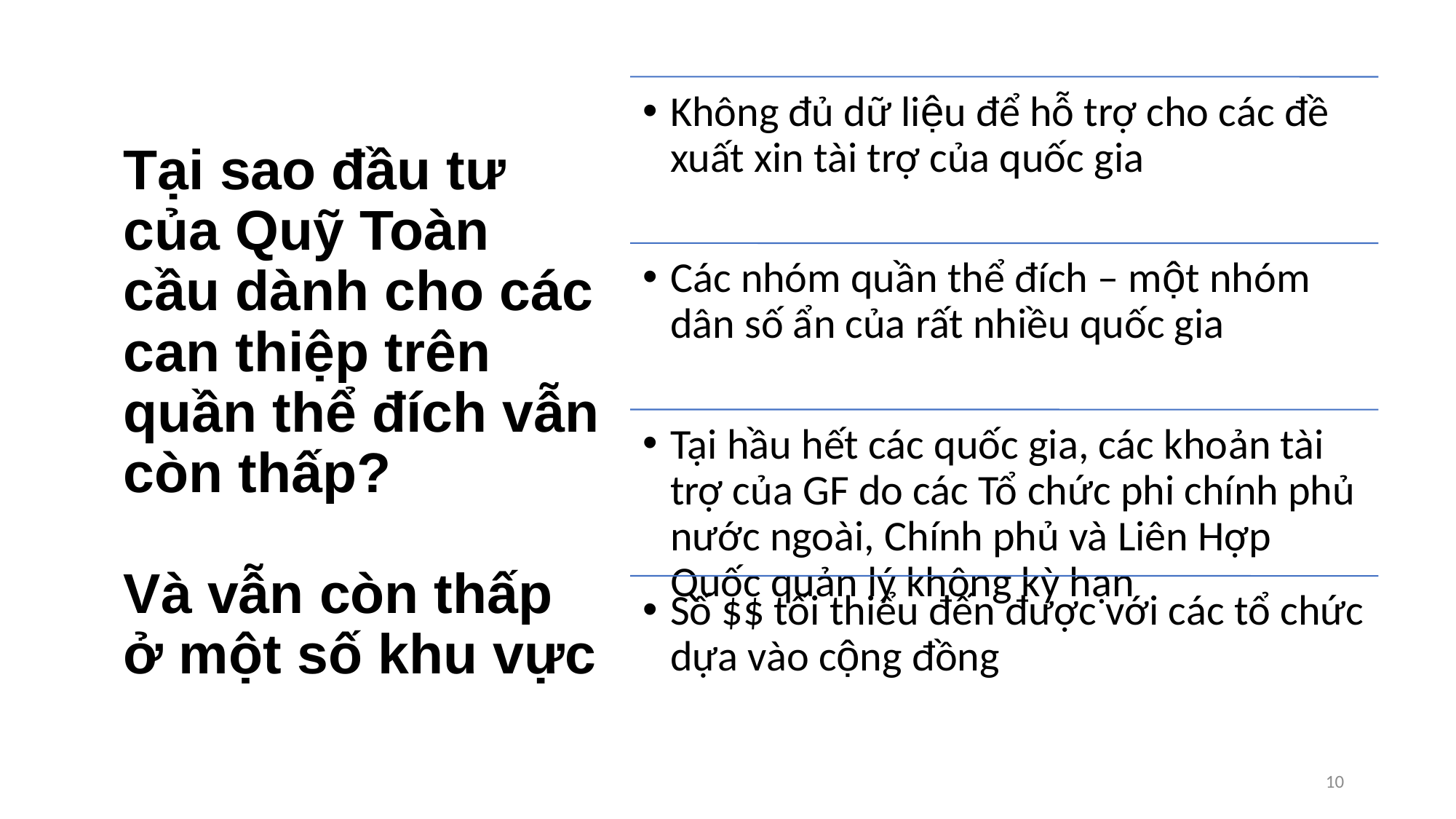

Không đủ dữ liệu để hỗ trợ cho các đề xuất xin tài trợ của quốc gia
Các nhóm quần thể đích – một nhóm dân số ẩn của rất nhiều quốc gia
Tại hầu hết các quốc gia, các khoản tài trợ của GF do các Tổ chức phi chính phủ nước ngoài, Chính phủ và Liên Hợp Quốc quản lý không kỳ hạn
Số $$ tối thiểu đến được với các tổ chức dựa vào cộng đồng
# Tại sao đầu tư của Quỹ Toàn cầu dành cho các can thiệp trên quần thể đích vẫn còn thấp? Và vẫn còn thấp ở một số khu vực
10